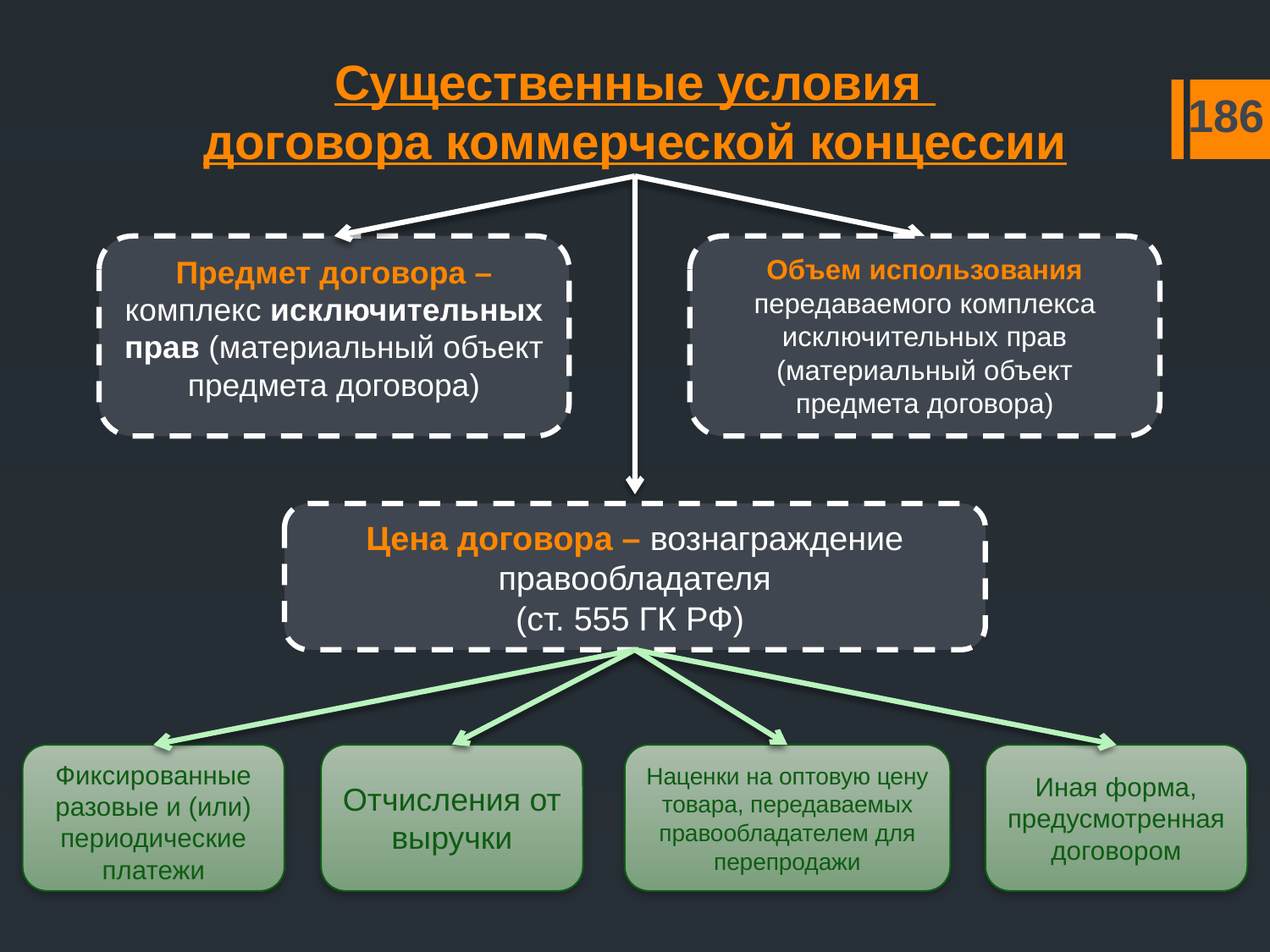

# Существенные условия договора коммерческой концессии
186

Предмет договора – комплекс исключительных прав (материальный объект предмета договора)
Объем использования передаваемого комплекса исключительных прав (материальный объект предмета договора)
Цена договора – вознаграждение правообладателя
(ст. 555 ГК РФ)
Фиксированные разовые и (или) периодические платежи
Отчисления от выручки
Наценки на оптовую цену товара, передаваемых правообладателем для перепродажи
Иная форма, предусмотренная договором